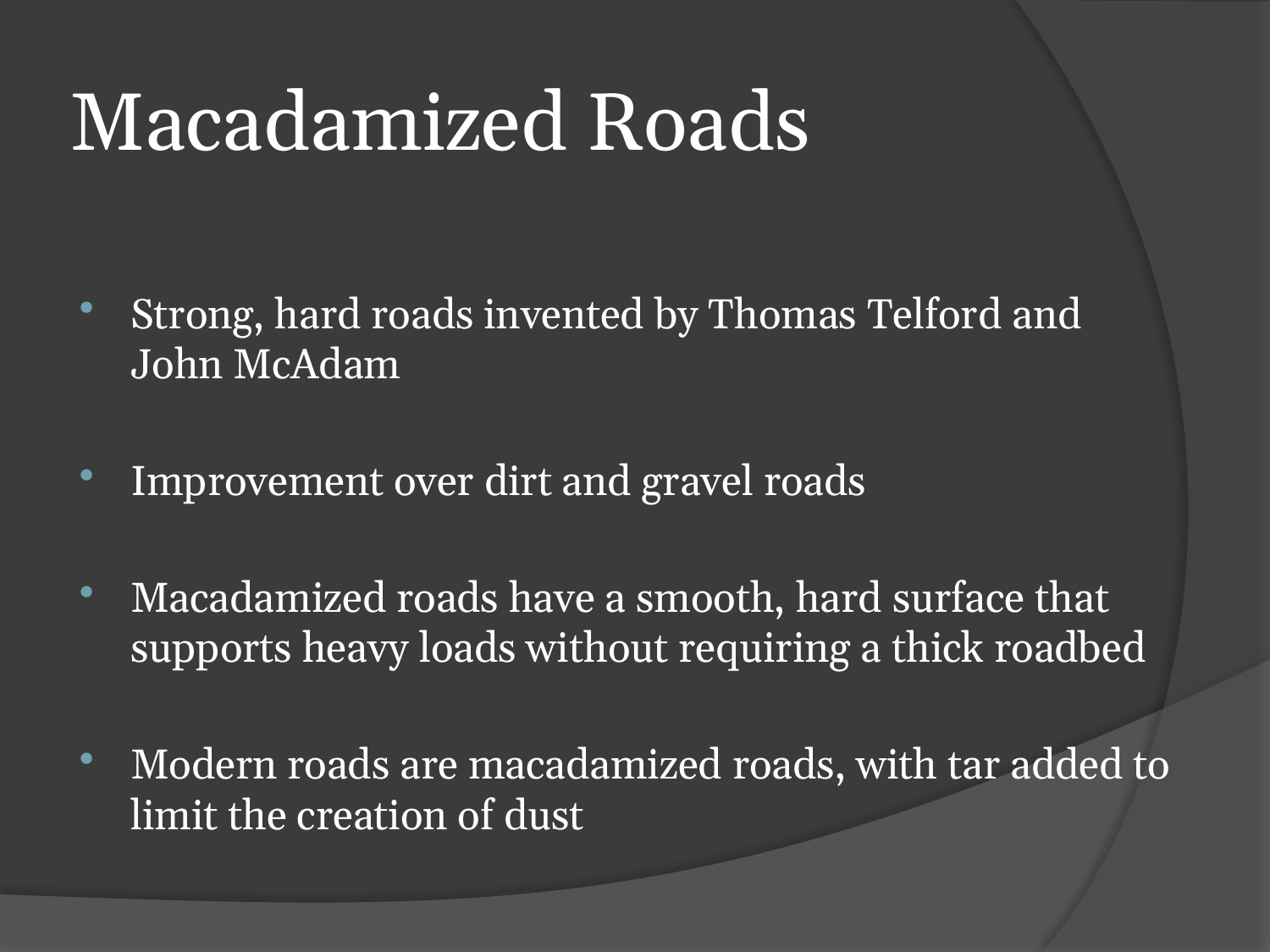

# Macadamized Roads

Strong, hard roads invented by Thomas Telford and John McAdam

Improvement over dirt and gravel roads

Macadamized roads have a smooth, hard surface that supports heavy loads without requiring a thick roadbed

Modern roads are macadamized roads, with tar added to limit the creation of dust